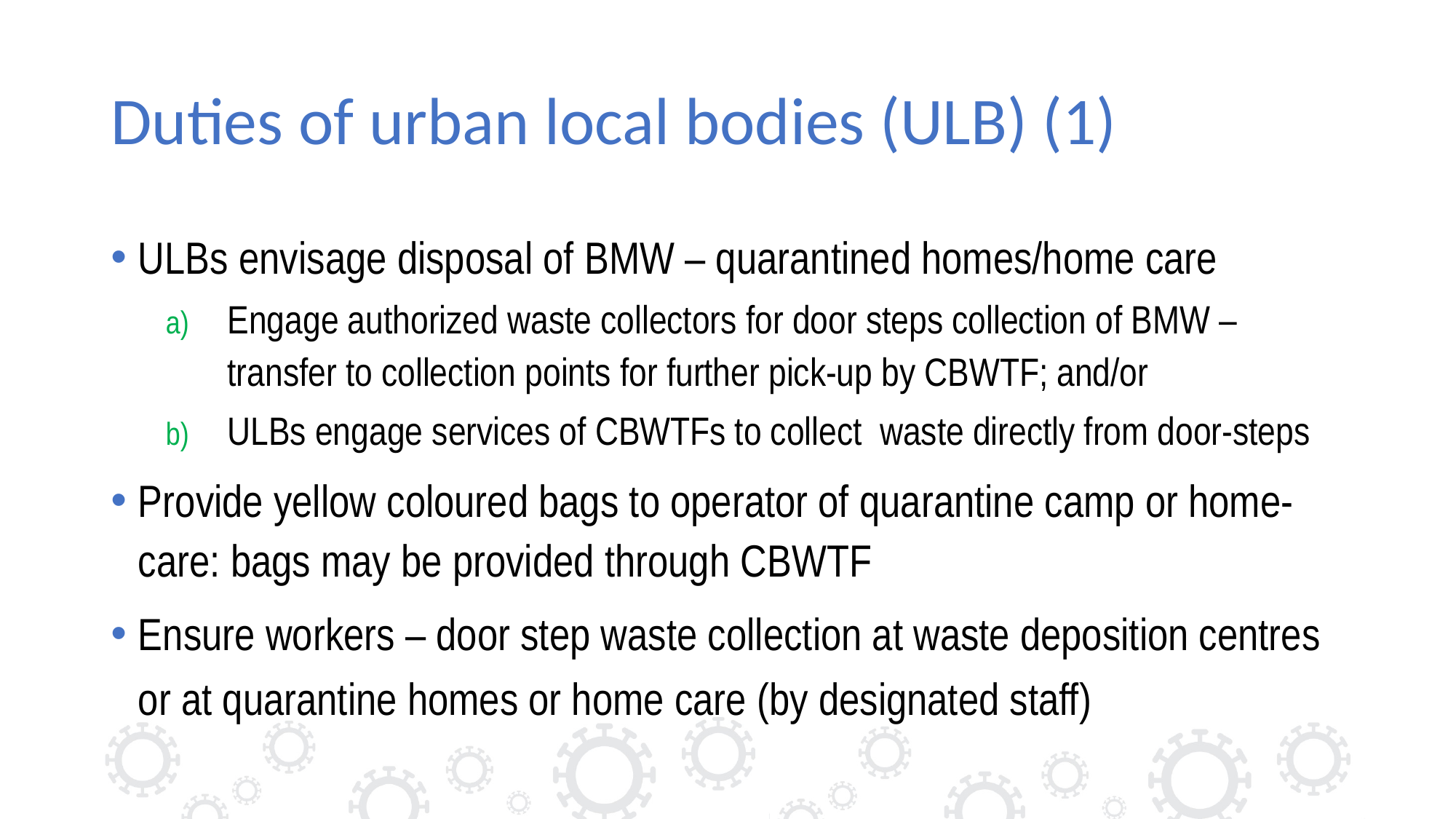

# Duties of urban local bodies (ULB) (1)
ULBs envisage disposal of BMW – quarantined homes/home care
Engage authorized waste collectors for door steps collection of BMW – transfer to collection points for further pick-up by CBWTF; and/or
ULBs engage services of CBWTFs to collect  waste directly from door-steps
Provide yellow coloured bags to operator of quarantine camp or home-care: bags may be provided through CBWTF
Ensure workers – door step waste collection at waste deposition centres or at quarantine homes or home care (by designated staff)